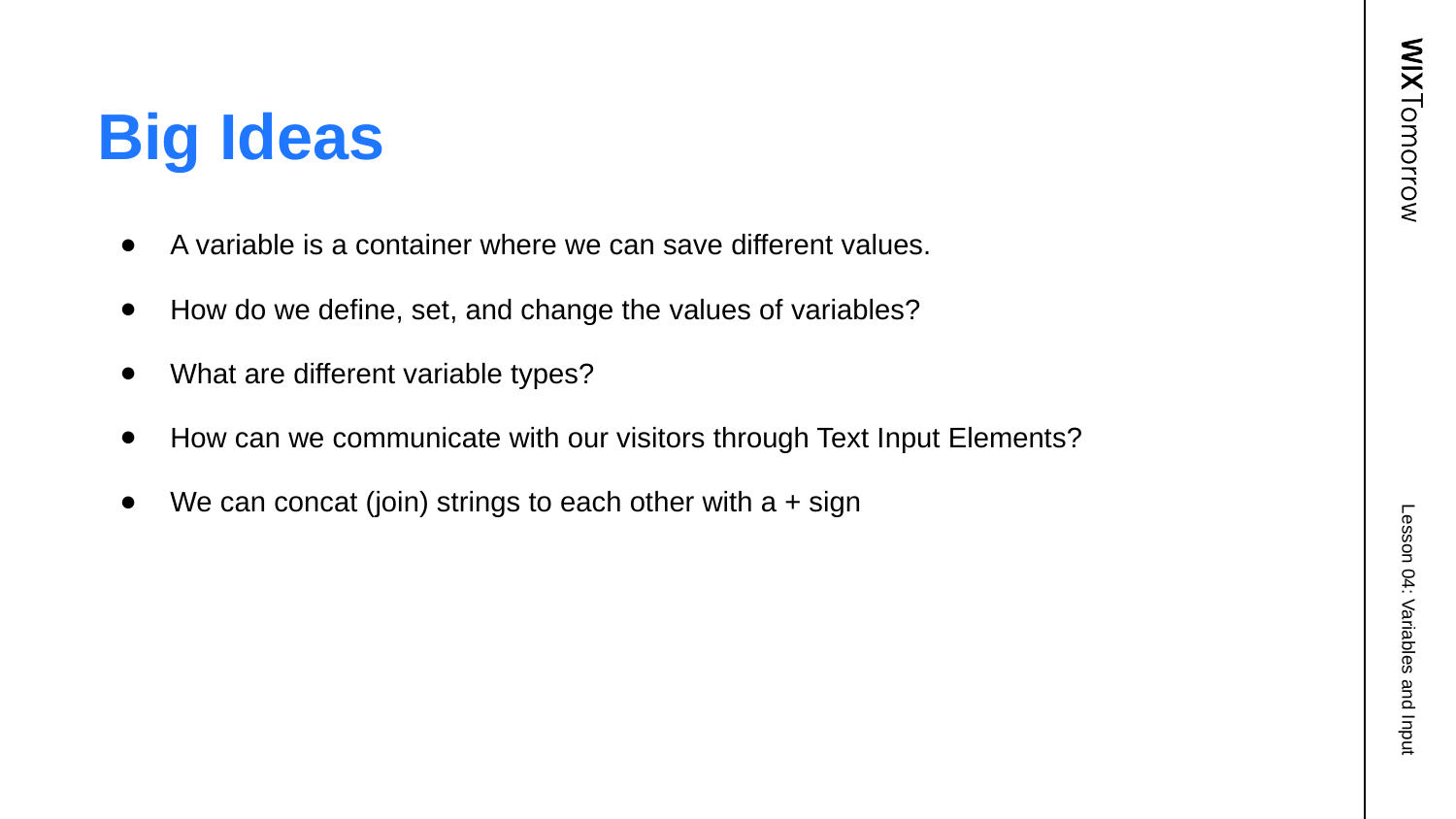

# Big Ideas
A variable is a container where we can save different values.
How do we define, set, and change the values of variables?
What are different variable types?
How can we communicate with our visitors through Text Input Elements?
We can concat (join) strings to each other with a + sign